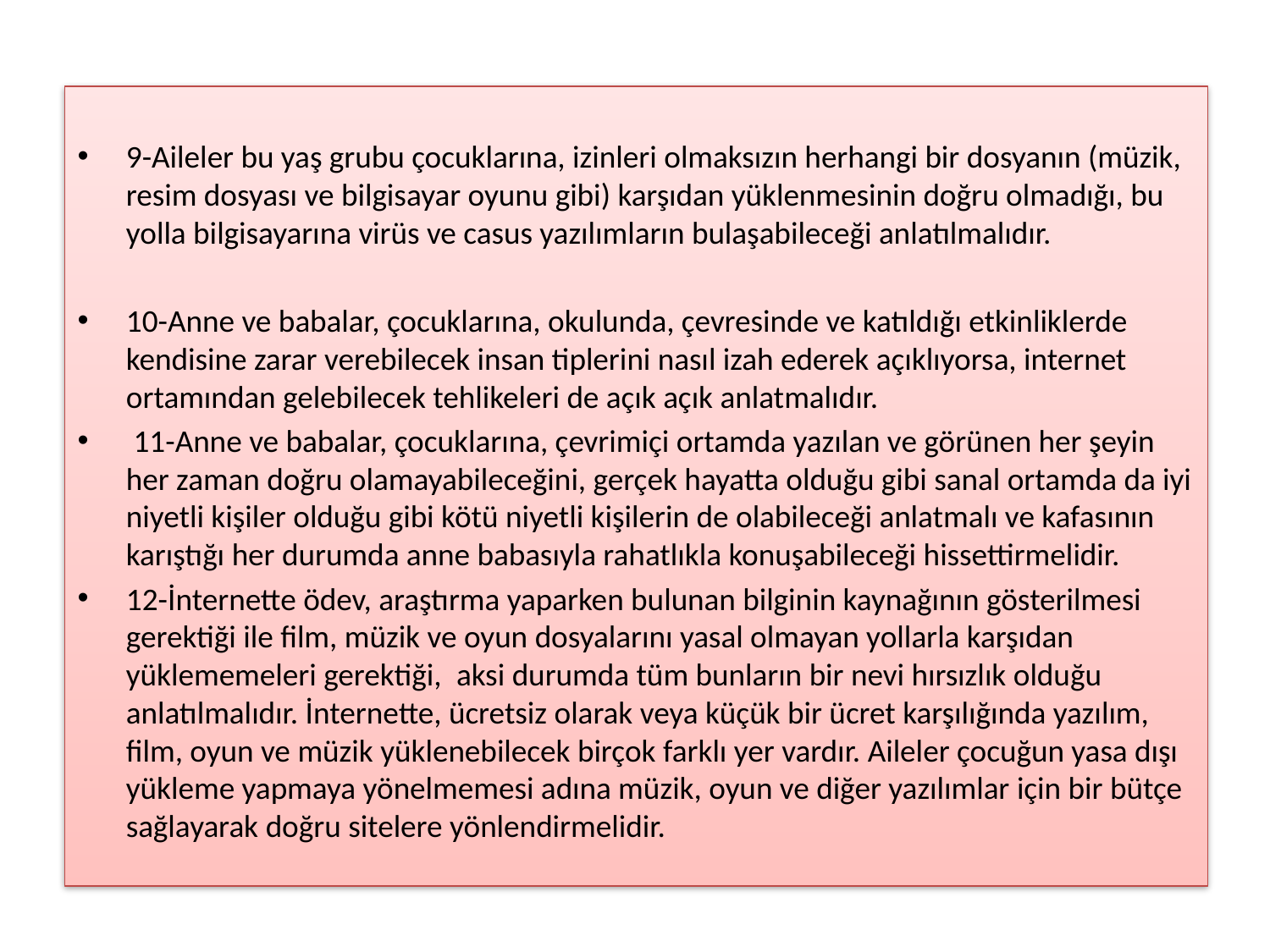

9-Aileler bu yaş grubu çocuklarına, izinleri olmaksızın herhangi bir dosyanın (müzik, resim dosyası ve bilgisayar oyunu gibi) karşıdan yüklenmesinin doğru olmadığı, bu yolla bilgisayarına virüs ve casus yazılımların bulaşabileceği anlatılmalıdır.

10-Anne ve babalar, çocuklarına, okulunda, çevresinde ve katıldığı etkinliklerde kendisine zarar verebilecek insan tiplerini nasıl izah ederek açıklıyorsa, internet ortamından gelebilecek tehlikeleri de açık açık anlatmalıdır.
 11-Anne ve babalar, çocuklarına, çevrimiçi ortamda yazılan ve görünen her şeyin her zaman doğru olamayabileceğini, gerçek hayatta olduğu gibi sanal ortamda da iyi niyetli kişiler olduğu gibi kötü niyetli kişilerin de olabileceği anlatmalı ve kafasının karıştığı her durumda anne babasıyla rahatlıkla konuşabileceği hissettirmelidir.
12-İnternette ödev, araştırma yaparken bulunan bilginin kaynağının gösterilmesi gerektiği ile film, müzik ve oyun dosyalarını yasal olmayan yollarla karşıdan yüklememeleri gerektiği,  aksi durumda tüm bunların bir nevi hırsızlık olduğu anlatılmalıdır. İnternette, ücretsiz olarak veya küçük bir ücret karşılığında yazılım, film, oyun ve müzik yüklenebilecek birçok farklı yer vardır. Aileler çocuğun yasa dışı yükleme yapmaya yönelmemesi adına müzik, oyun ve diğer yazılımlar için bir bütçe sağlayarak doğru sitelere yönlendirmelidir.